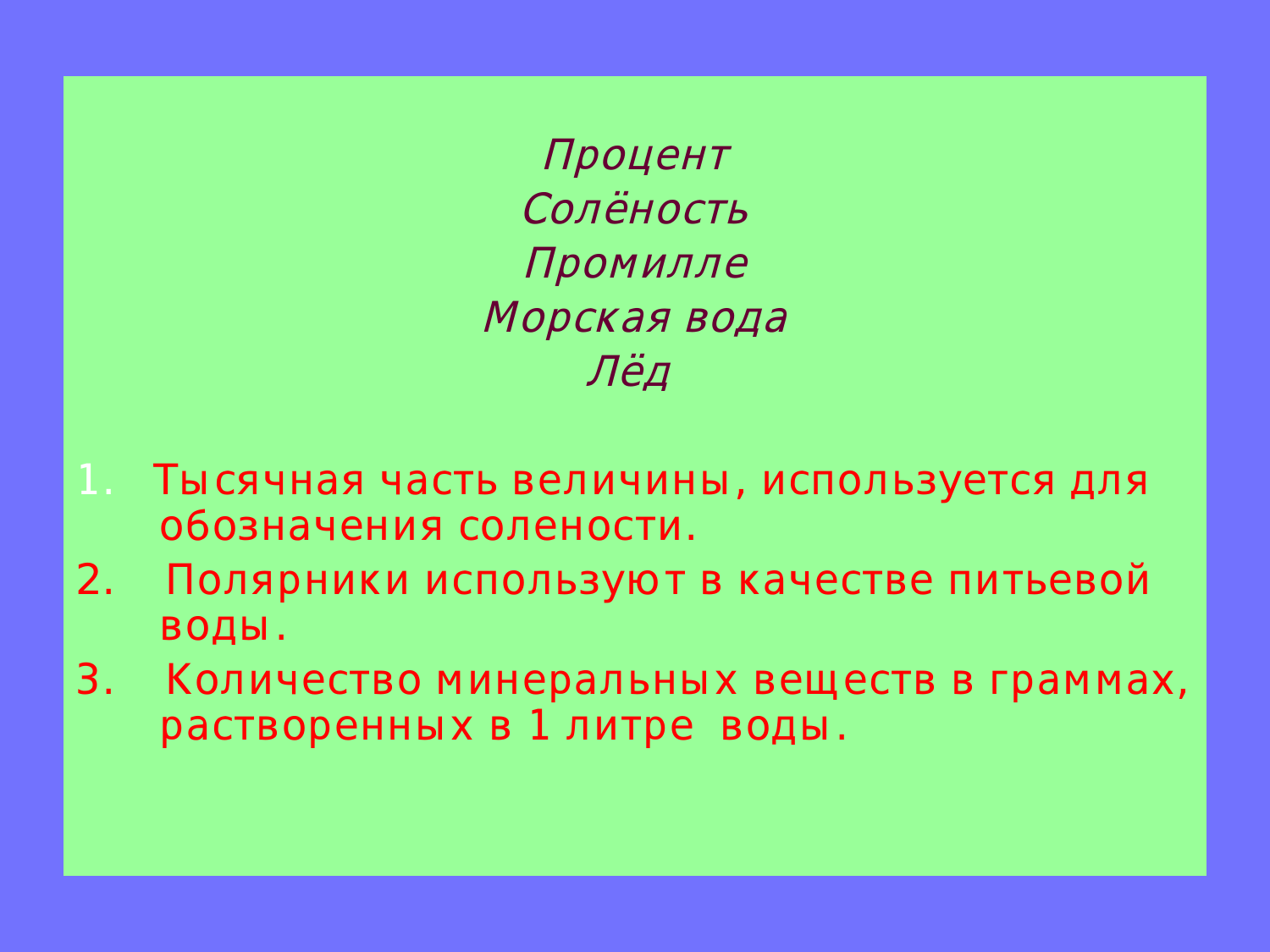

#

Процент
Солёность
Промилле
Морская вода
Лёд

1.   Тысячная часть величины, используется для обозначения солености.
2.    Полярники используют в качестве питьевой воды.
3.    Количество минеральных веществ в граммах, растворенных в 1 литре  воды.